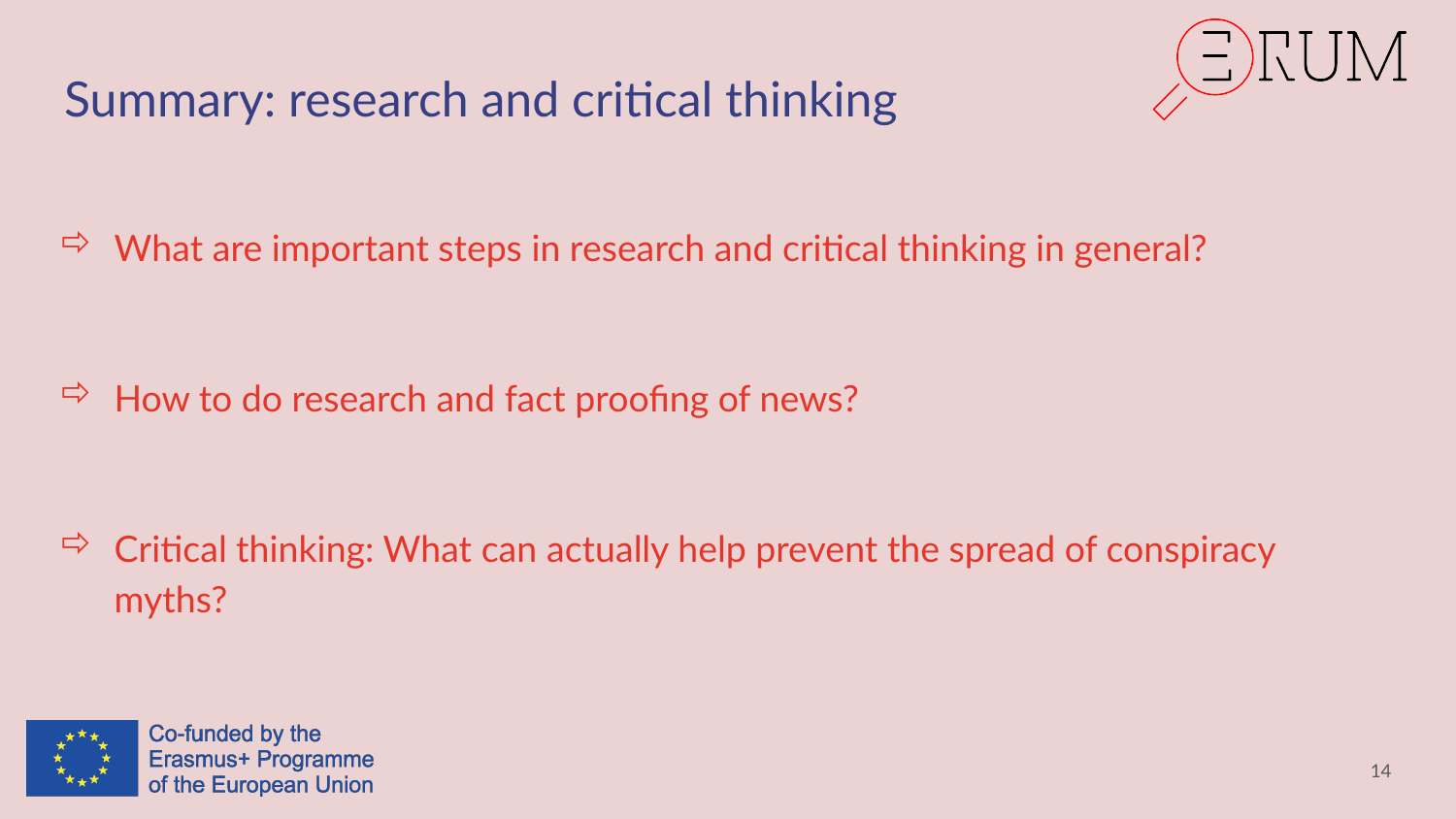

# Summary: research and critical thinking
What are important steps in research and critical thinking in general?

How to do research and fact proofing of news?

Critical thinking: What can actually help prevent the spread of conspiracy myths?

14